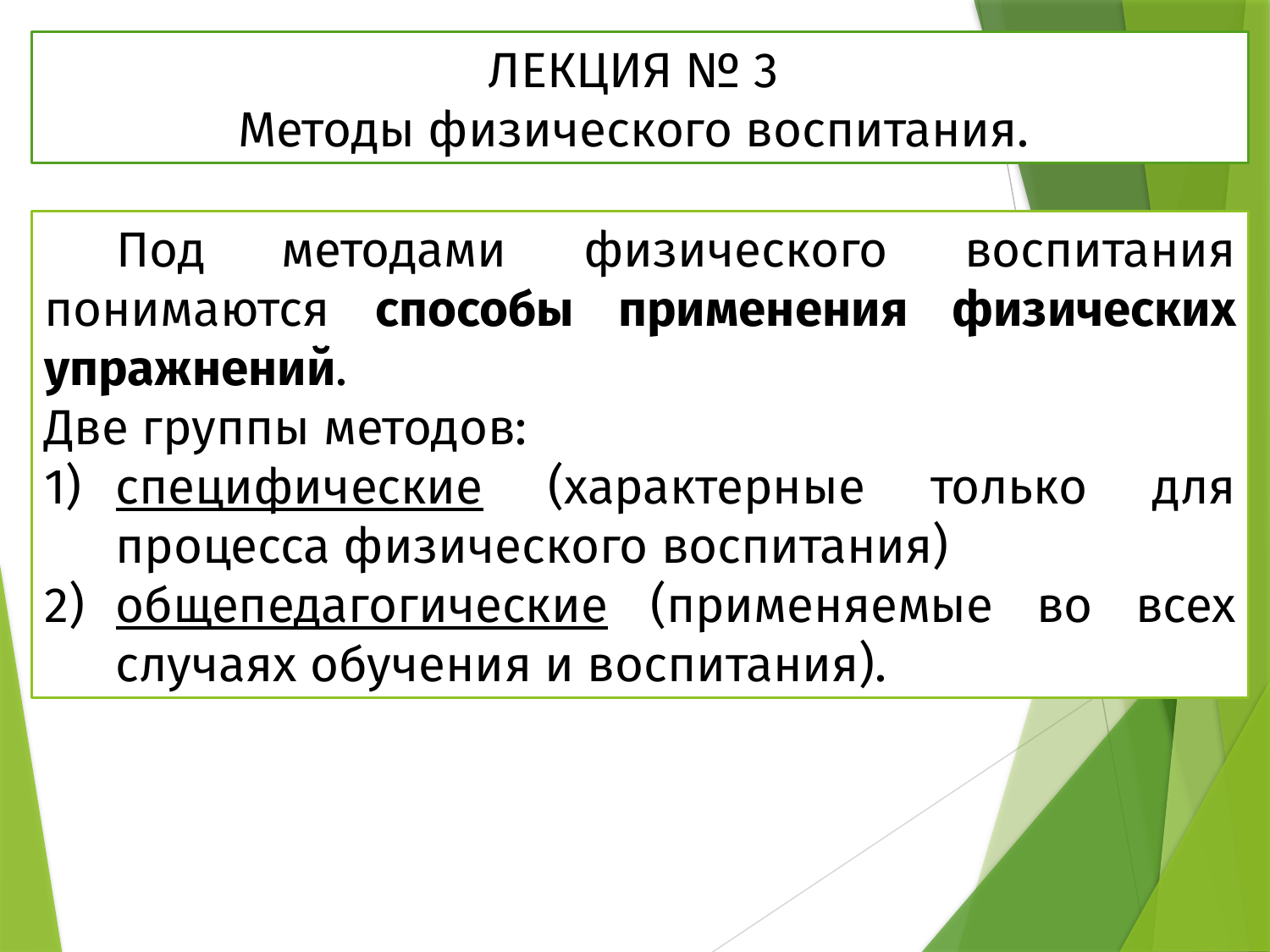

ЛЕКЦИЯ № 3
Методы физического воспитания.
 Под методами физического воспитания понимаются способы применения физических упражнений.
Две группы методов:
специфические (характерные только для процесса физического воспитания)
общепедагогические (применяемые во всех случаях обучения и воспитания).